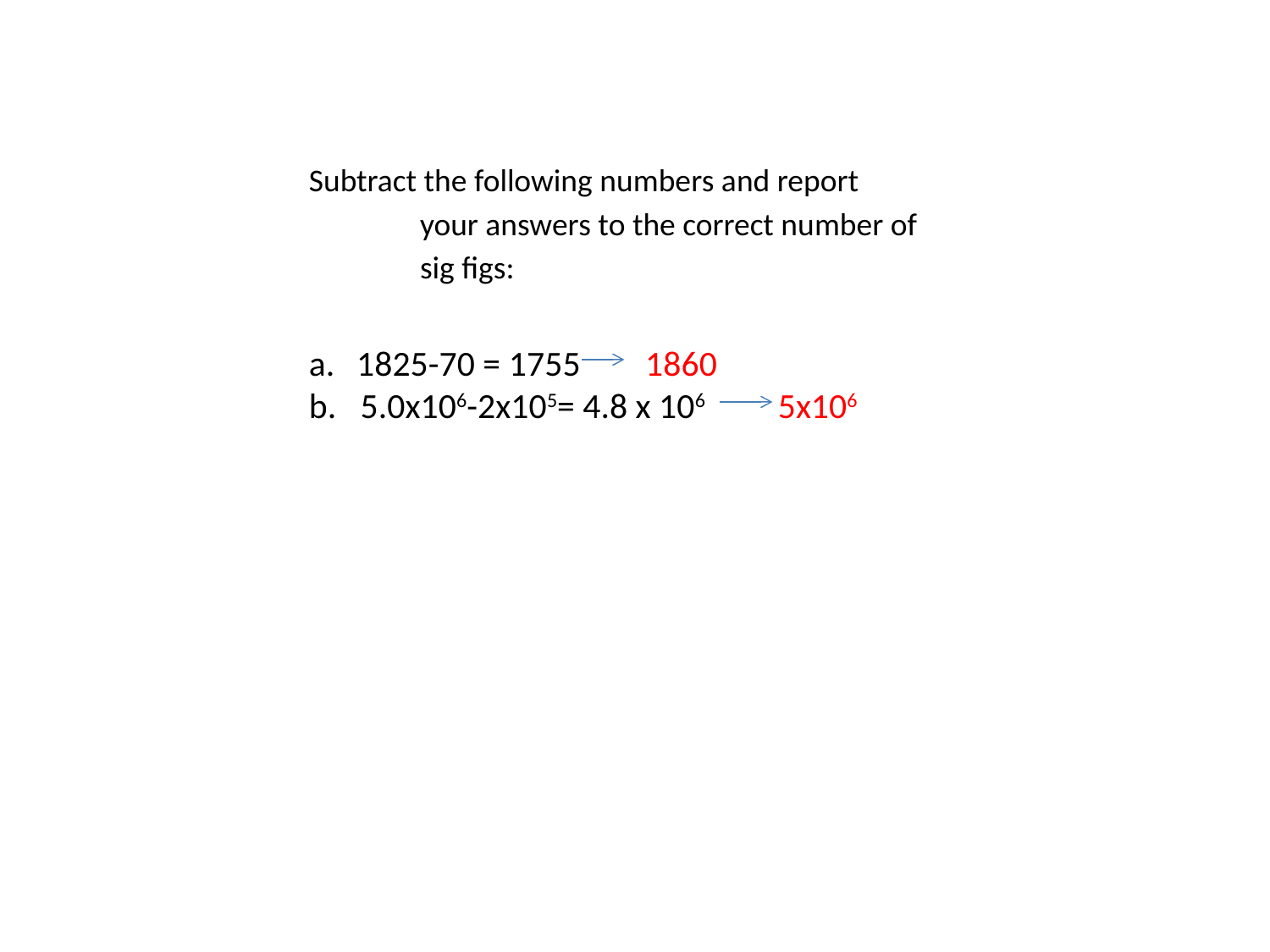

Subtract the following numbers and report your answers to the correct number of sig figs:

1825-70 = 1755        1860
b.   5.0x106-2x105= 4.8 x 106         5x106